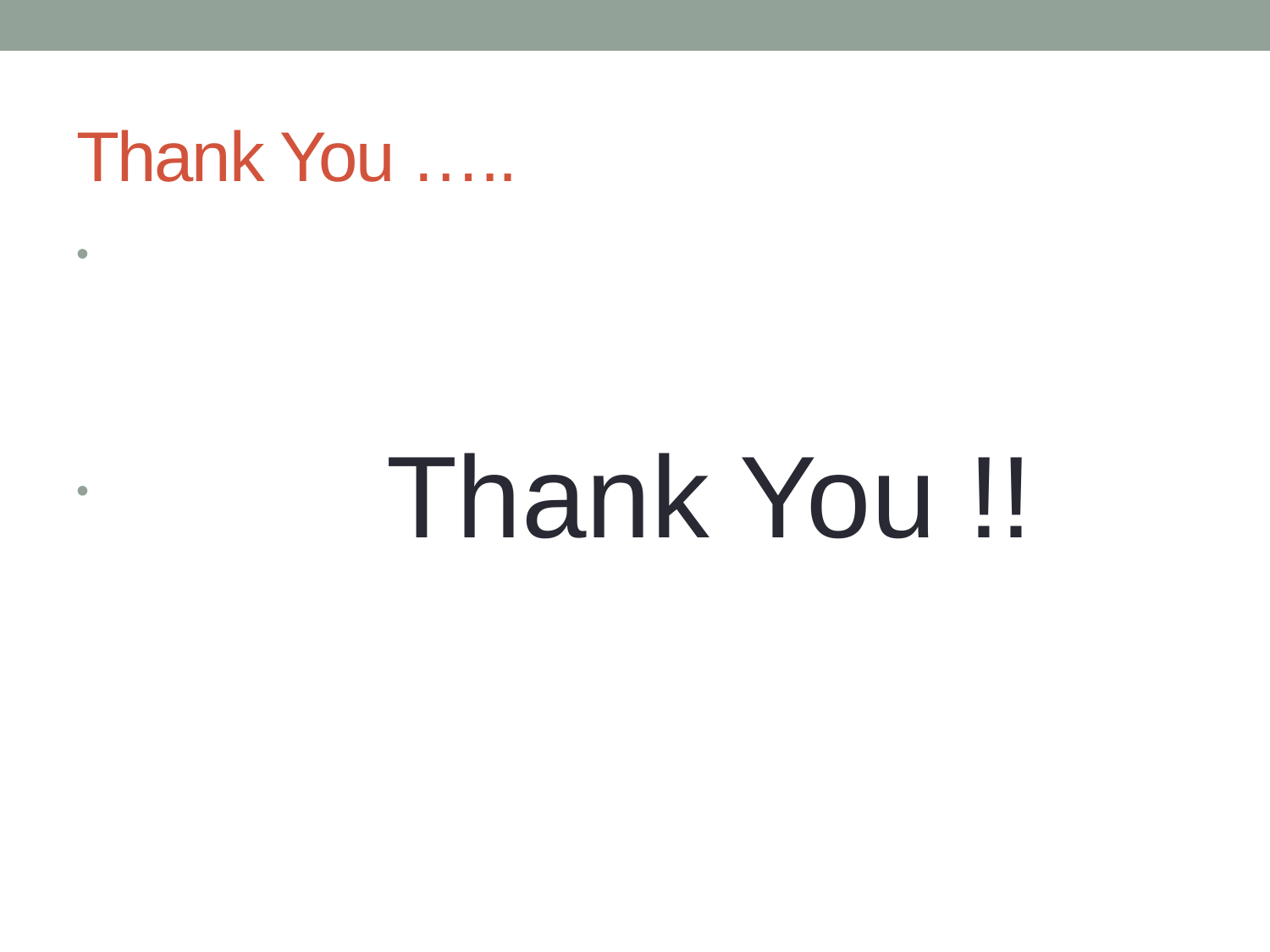

# Thank You …..

                        Thank You !!